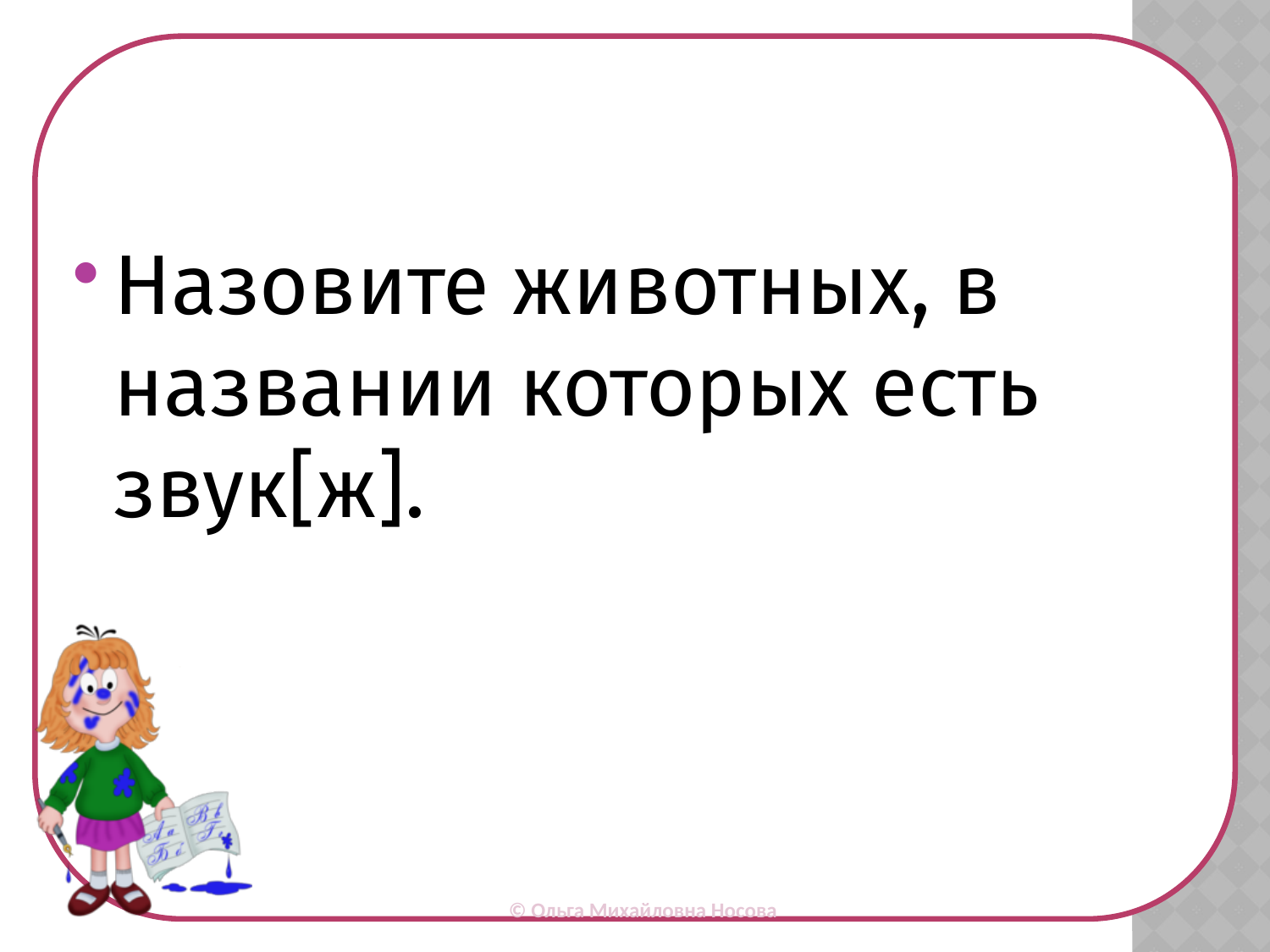

#
Назовите животных, в названии которых есть звук[ж].